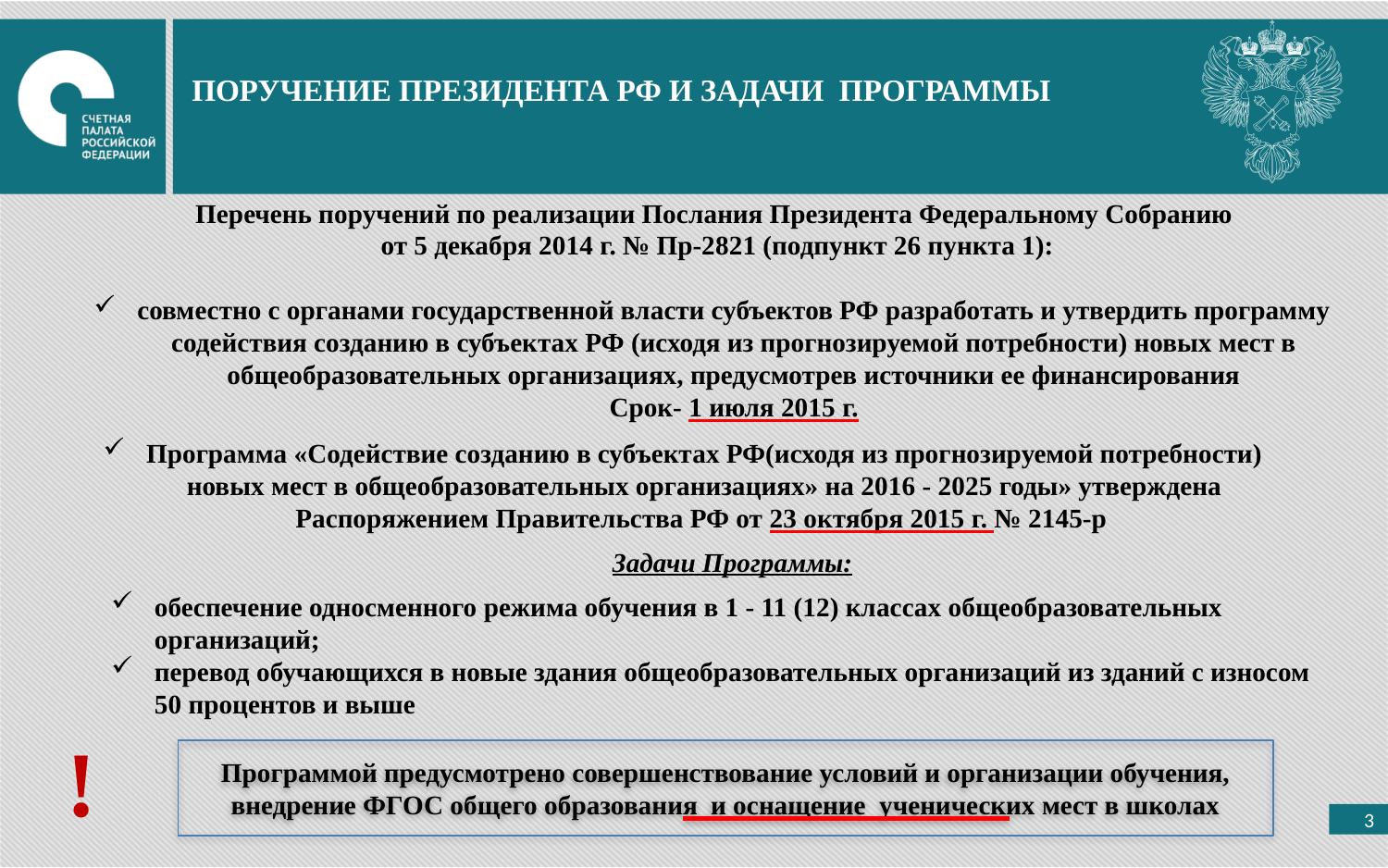

ПОРУЧЕНИЕ ПРЕЗИДЕНТА РФ И ЗАДАЧИ  ПРОГРАММЫ
Перечень поручений по реализации Послания Президента Федеральному Собранию
от 5 декабря 2014 г. № Пр-2821 (подпункт 26 пункта 1):

совместно с органами государственной власти субъектов РФ разработать и утвердить программу содействия созданию в субъектах РФ (исходя из прогнозируемой потребности) новых мест в общеобразовательных организациях, предусмотрев источники ее финансирования
Срок- 1 июля 2015 г.
Программа «Содействие созданию в субъектах РФ(исходя из прогнозируемой потребности) новых мест в общеобразовательных организациях» на 2016 - 2025 годы» утверждена Распоряжением Правительства РФ от 23 октября 2015 г. № 2145-р
     Задачи Программы:
обеспечение односменного режима обучения в 1 - 11 (12) классах общеобразовательных организаций;
перевод обучающихся в новые здания общеобразовательных организаций из зданий с износом 50 процентов и выше
!
Программой предусмотрено совершенствование условий и организации обучения, внедрение ФГОС общего образования  и оснащение  ученических мест в школах